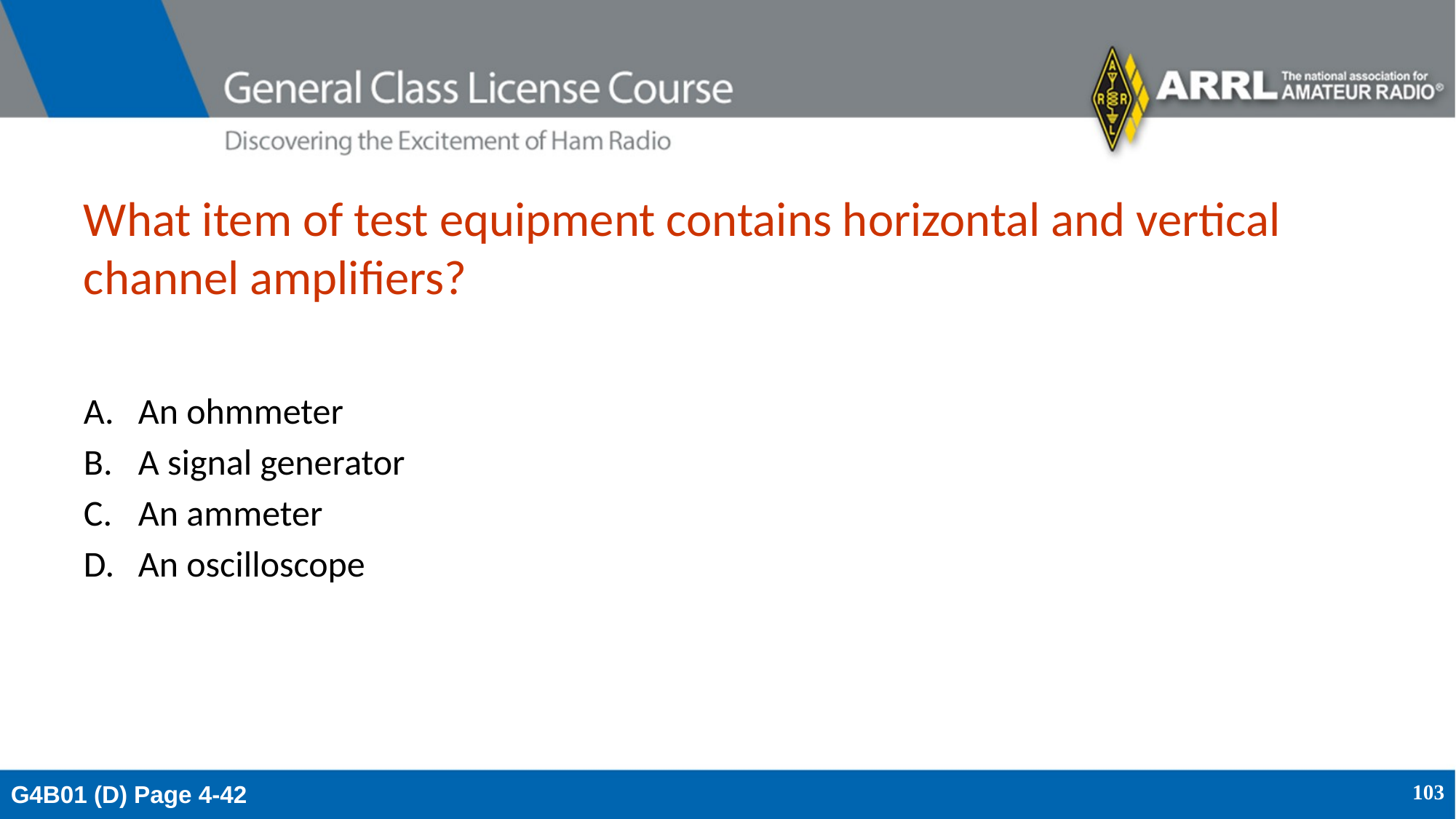

# What item of test equipment contains horizontal and vertical channel amplifiers?
An ohmmeter
A signal generator
An ammeter
An oscilloscope
G4B01 (D) Page 4-42
103